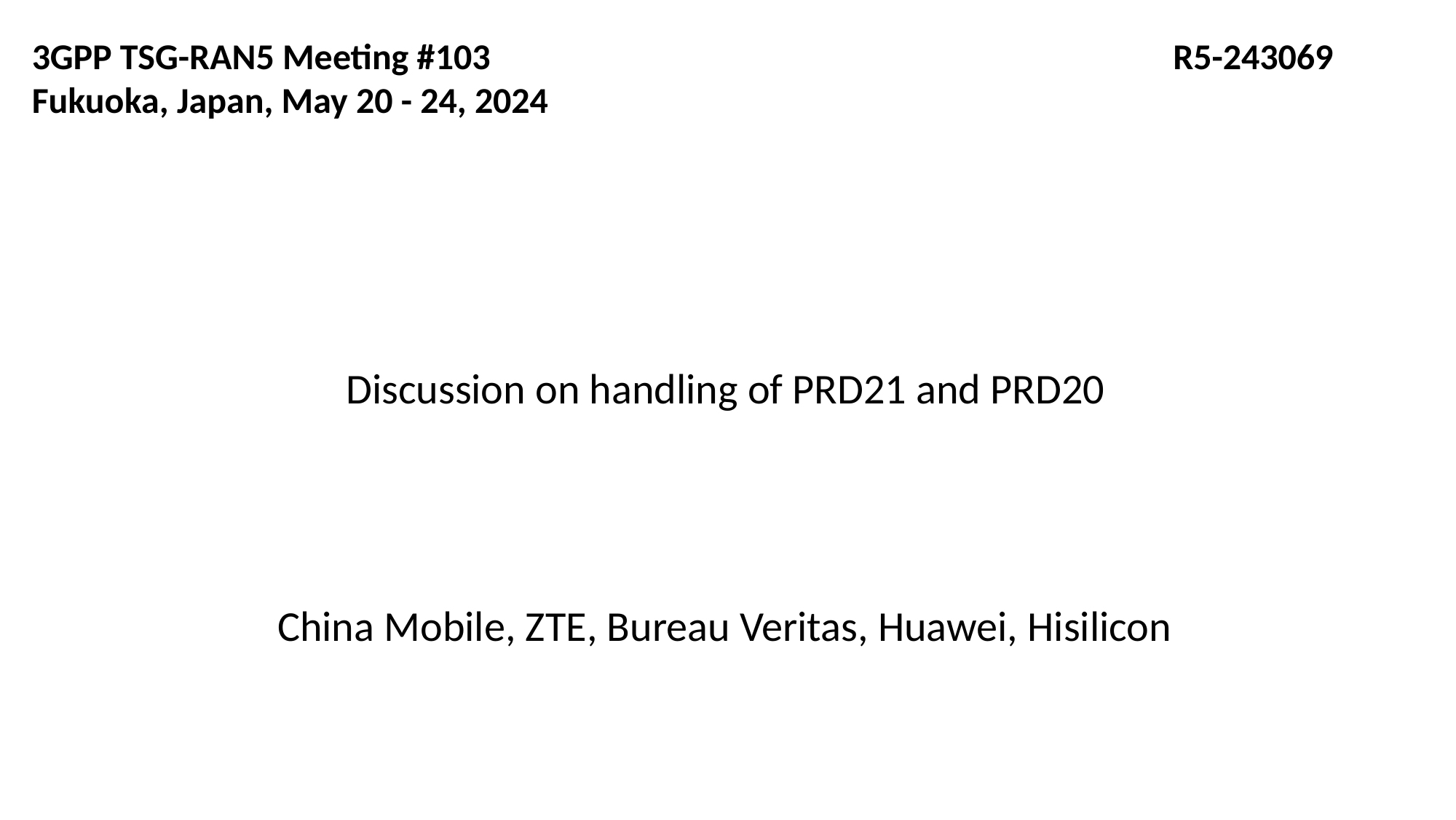

3GPP TSG-RAN5 Meeting #103 						      R5-243069
Fukuoka, Japan, May 20 - 24, 2024
# Discussion on handling of PRD21 and PRD20
China Mobile, ZTE, Bureau Veritas, Huawei, Hisilicon